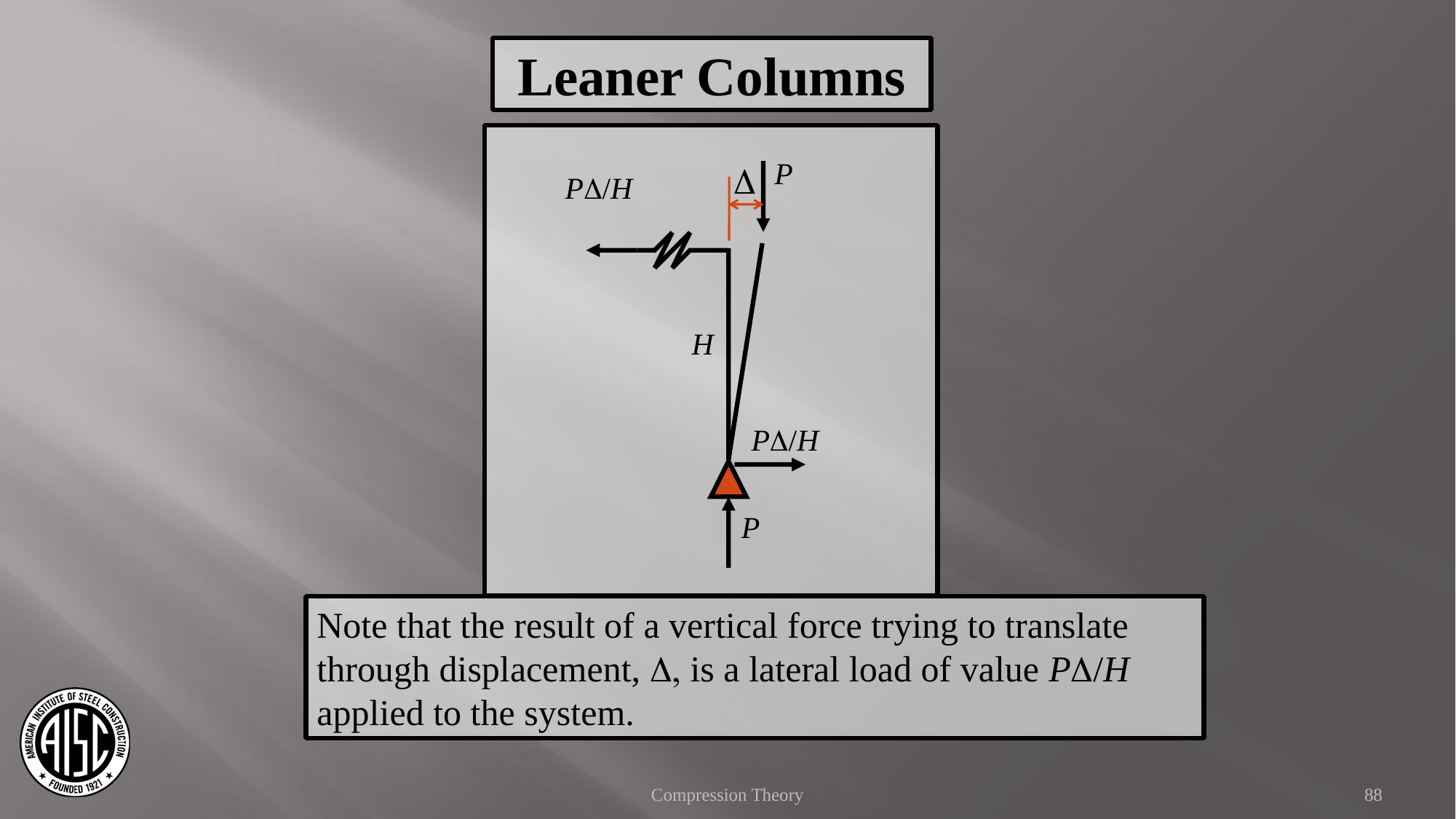

Leaner Columns

P
Δ

PΔ/H

H
PΔ/H

P
Note that the result of a vertical force trying to translate through displacement, Δ, is a lateral load of value PΔ/H applied to the system.
Compression Theory
88